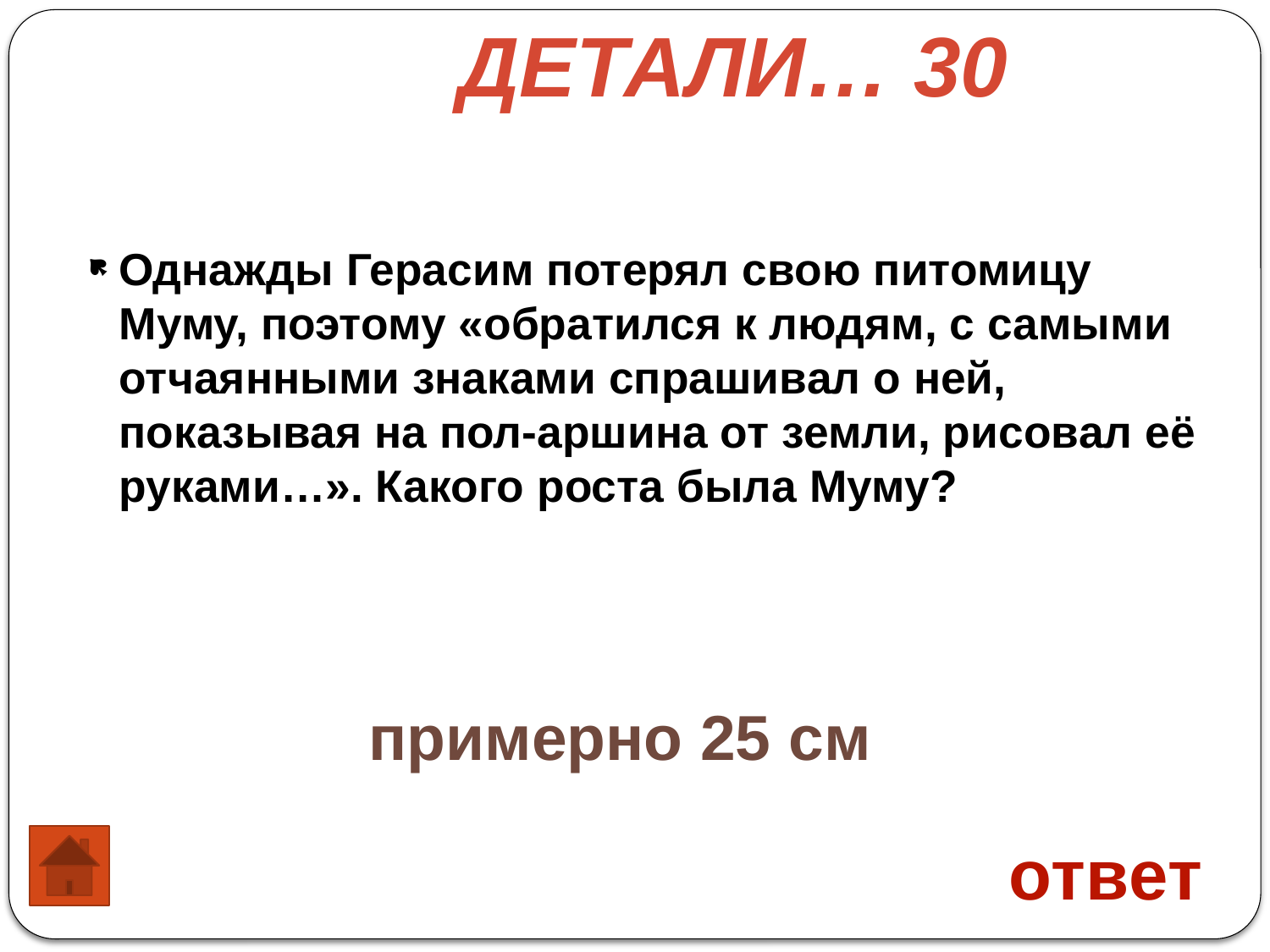

Детали… 30
Однажды Герасим потерял свою питомицу Муму, поэтому «обратился к людям, с самыми отчаянными знаками спрашивал о ней, показывая на пол-аршина от земли, рисовал её руками…». Какого роста была Муму?
примерно 25 см
ответ